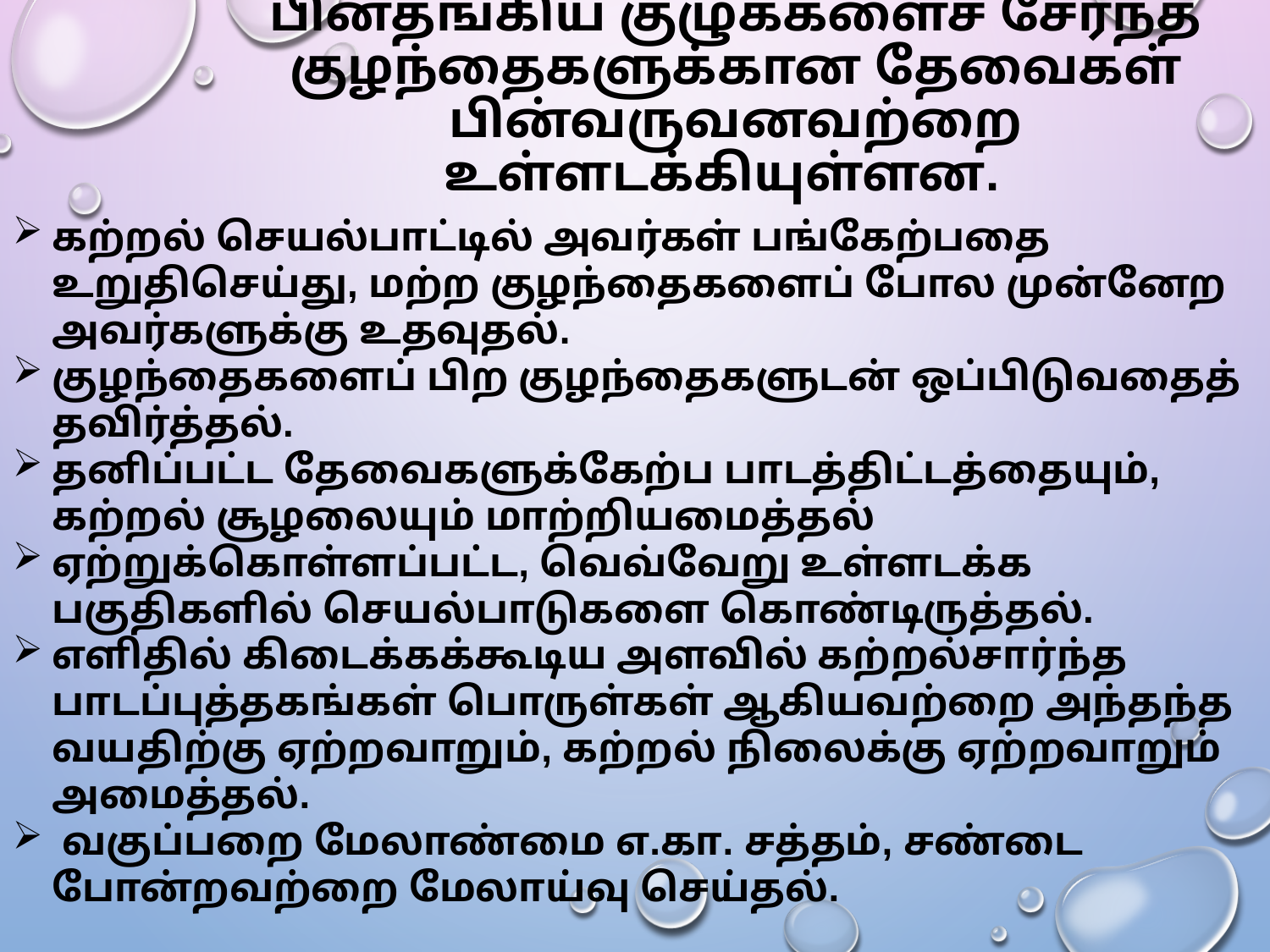

பின்தங்கிய குழுக்களைச் சேர்ந்த குழந்தைகளுக்கான தேவைகள் பின்வருவனவற்றை உள்ளடக்கியுள்ளன.
கற்றல் செயல்பாட்டில் அவர்கள் பங்கேற்பதை உறுதிசெய்து, மற்ற குழந்தைகளைப் போல முன்னேற அவர்களுக்கு உதவுதல்.
குழந்தைகளைப் பிற குழந்தைகளுடன் ஒப்பிடுவதைத்  தவிர்த்தல்.
தனிப்பட்ட தேவைகளுக்கேற்ப பாடத்திட்டத்தையும், கற்றல் சூழலையும் மாற்றியமைத்தல்
ஏற்றுக்கொள்ளப்பட்ட, வெவ்வேறு உள்ளடக்க பகுதிகளில் செயல்பாடுகளை கொண்டிருத்தல்.
எளிதில் கிடைக்கக்கூடிய அளவில் கற்றல்சார்ந்த பாடப்புத்தகங்கள் பொருள்கள் ஆகியவற்றை அந்தந்த வயதிற்கு ஏற்றவாறும், கற்றல் நிலைக்கு ஏற்றவாறும் அமைத்தல்.
 வகுப்பறை மேலாண்மை எ.கா. சத்தம், சண்டை போன்றவற்றை மேலாய்வு செய்தல்.